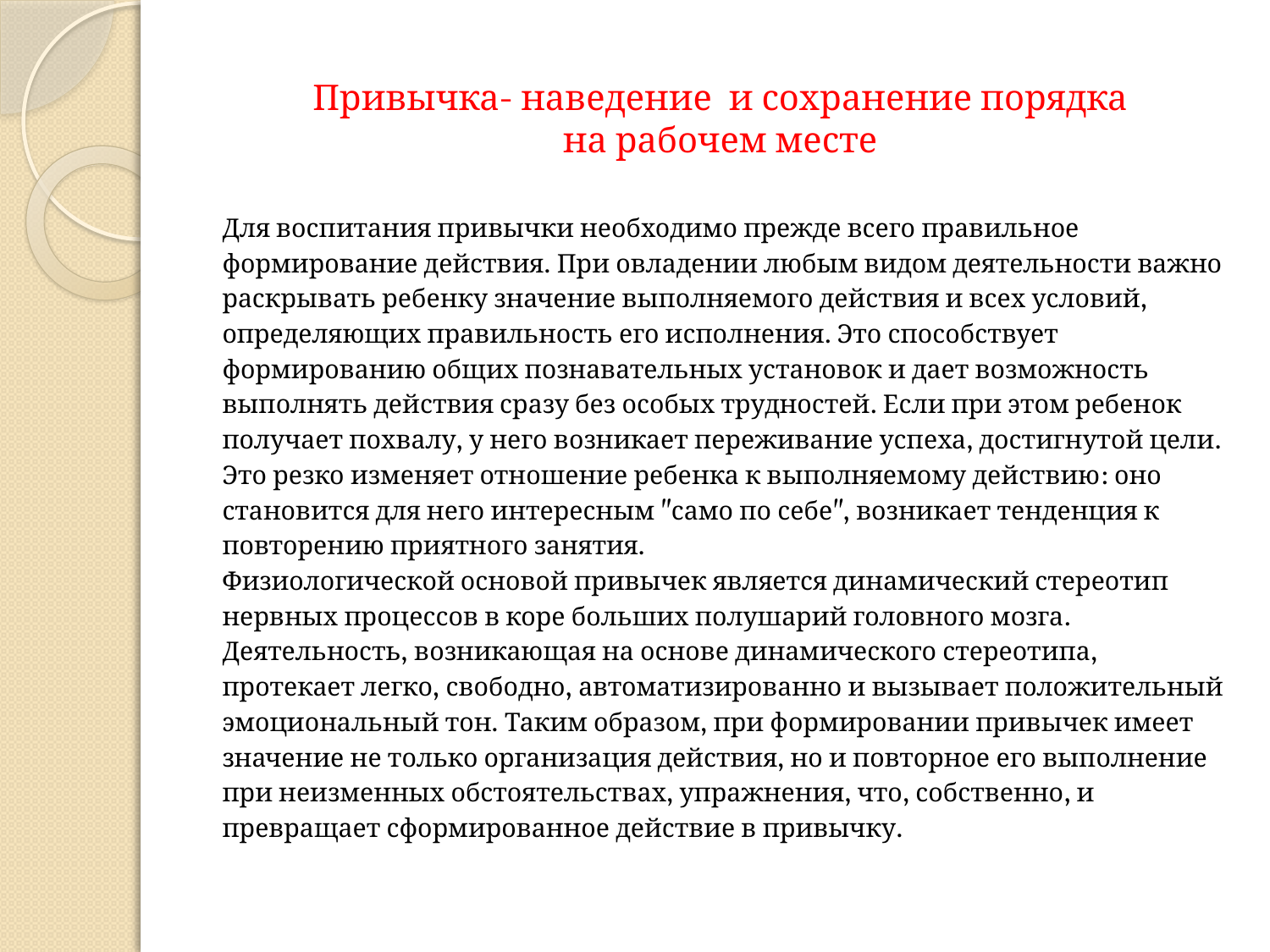

# Привычка- наведение  и сохранение порядка на рабочем месте
Для воспитания привычки необходимо прежде всего правильное формирование действия. При овладении любым видом деятельности важно раскрывать ребенку значение выполняемого действия и всех условий, определяющих правильность его исполнения. Это способствует формированию общих познавательных установок и дает возможность выполнять действия сразу без особых трудностей. Если при этом ребенок получает похвалу, у него возникает переживание успеха, достигнутой цели. Это резко изменяет отношение ребенка к выполняемому действию: оно становится для него интересным "само по себе", возникает тенденция к повторению приятного занятия.
Физиологической основой привычек является динамический стереотип нервных процессов в коре больших полушарий головного мозга. Деятельность, возникающая на основе динамического стереотипа, протекает легко, свободно, автоматизированно и вызывает положительный эмоциональный тон. Таким образом, при формировании привычек имеет значение не только организация действия, но и повторное его выполнение при неизменных обстоятельствах, упражнения, что, собственно, и превращает сформированное действие в привычку.